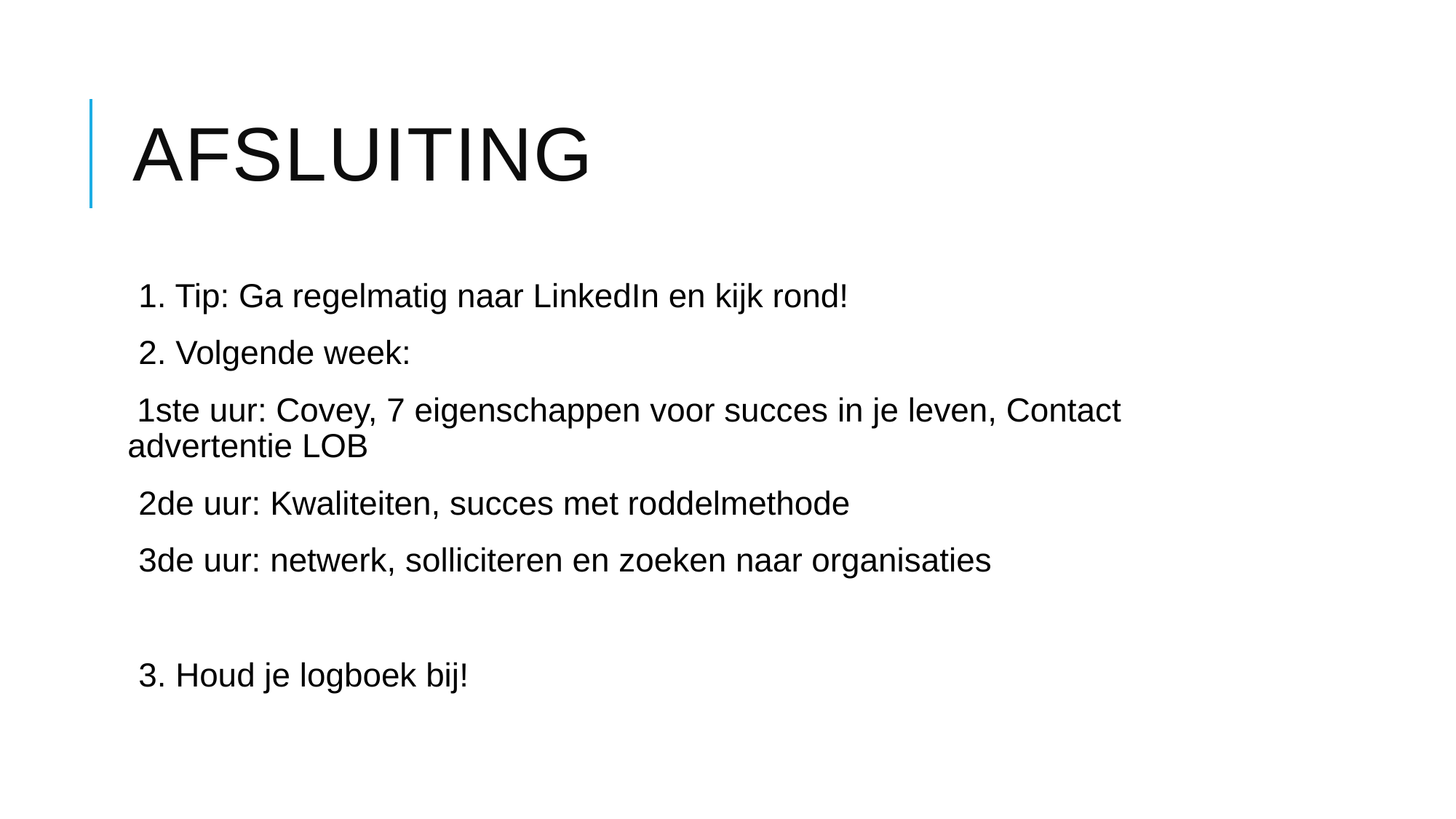

# Afsluiting
1. Tip: Ga regelmatig naar LinkedIn en kijk rond!
2. Volgende week:
 1ste uur: Covey, 7 eigenschappen voor succes in je leven, Contact advertentie LOB
2de uur: Kwaliteiten, succes met roddelmethode
3de uur: netwerk, solliciteren en zoeken naar organisaties

3. Houd je logboek bij!